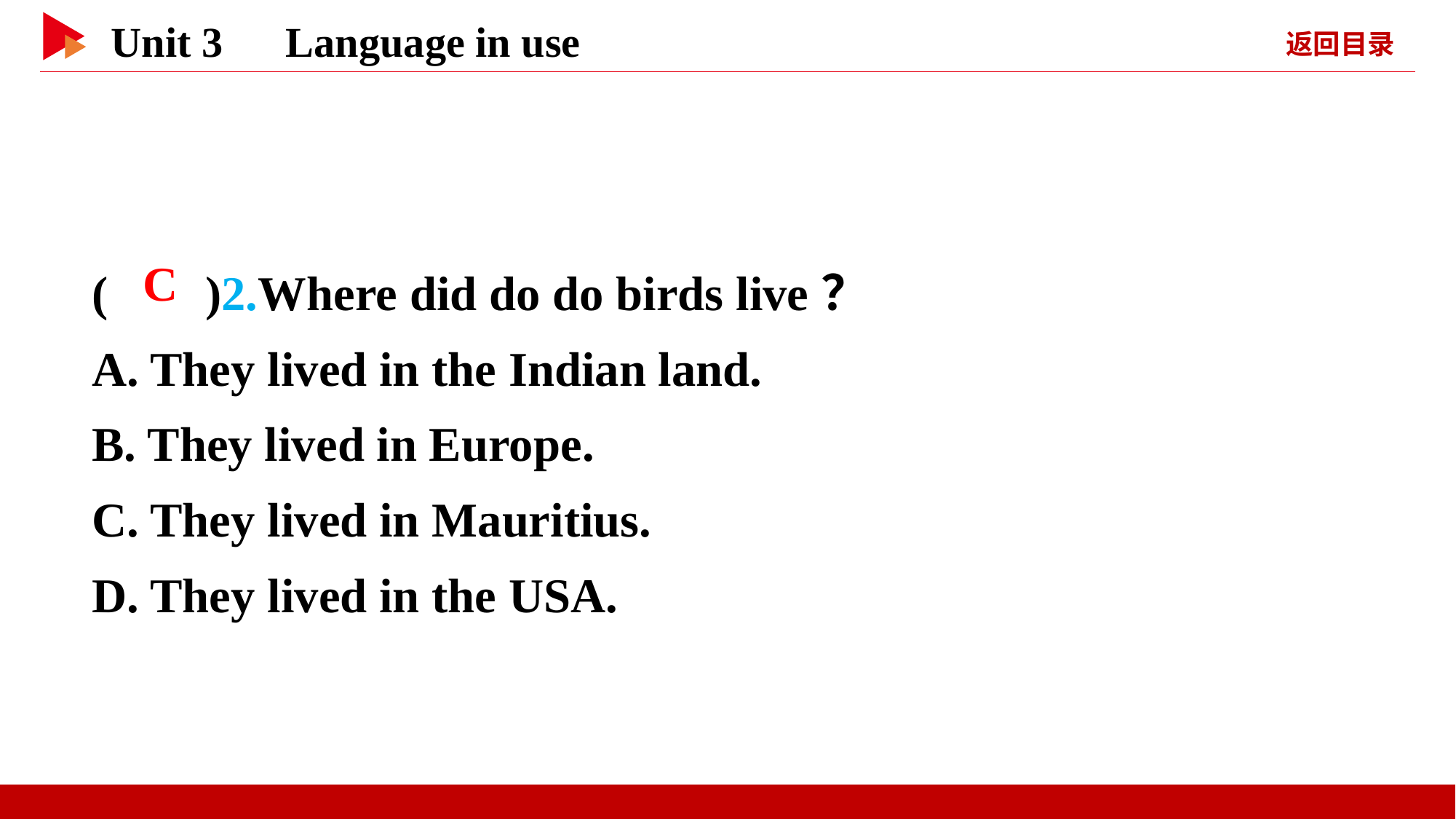

(        )2.Where did do do birds live？
A. They lived in the Indian land.
B. They lived in Europe.
C. They lived in Mauritius.
D. They lived in the USA.
   C